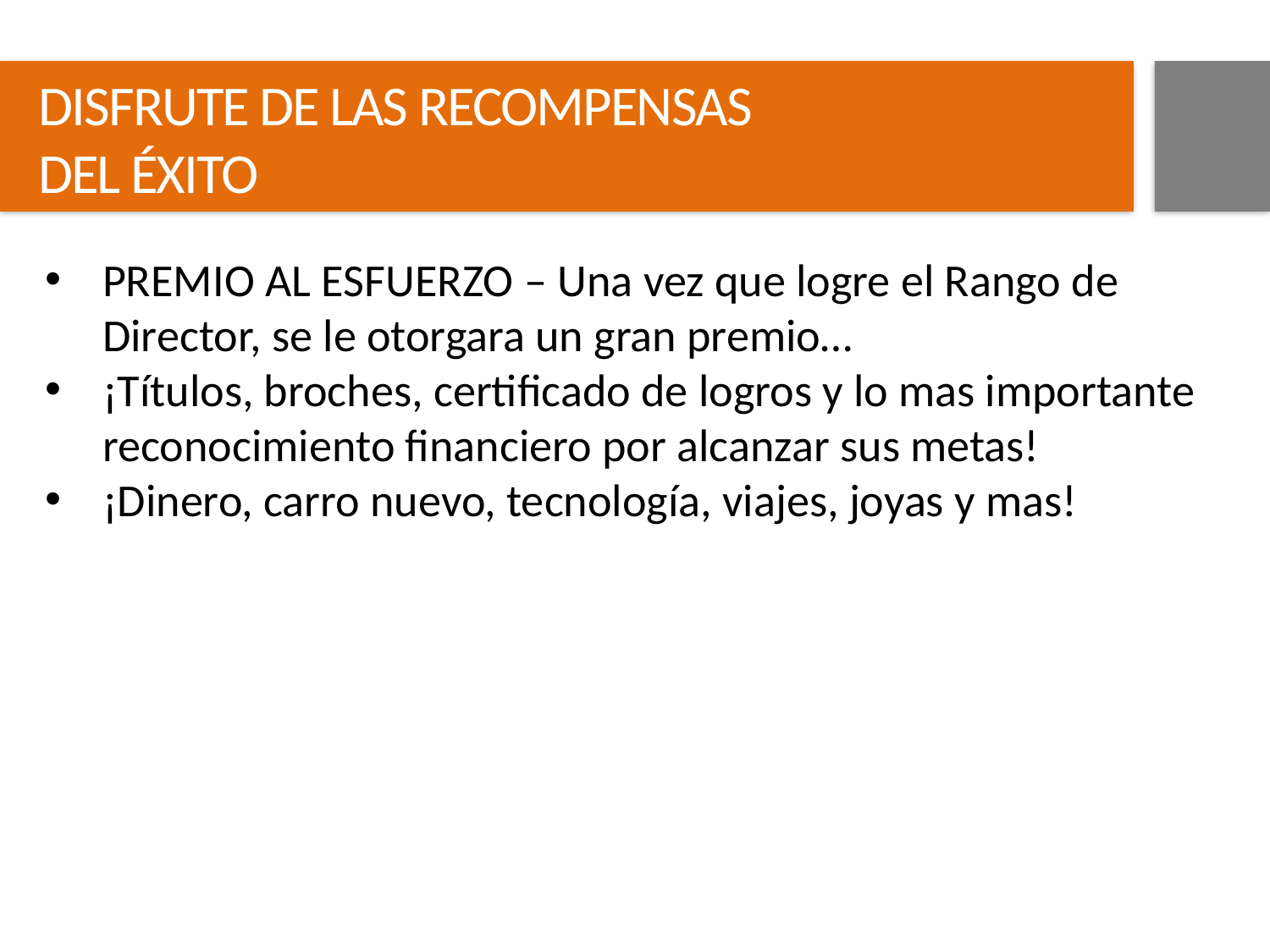

DISFRUTE DE LAS RECOMPENSAS                             DEL ÉXITO
PREMIO AL ESFUERZO – Una vez que logre el Rango de Director, se le otorgara un gran premio…
¡Títulos, broches, certificado de logros y lo mas importante reconocimiento financiero por alcanzar sus metas!
¡Dinero, carro nuevo, tecnología, viajes, joyas y mas!